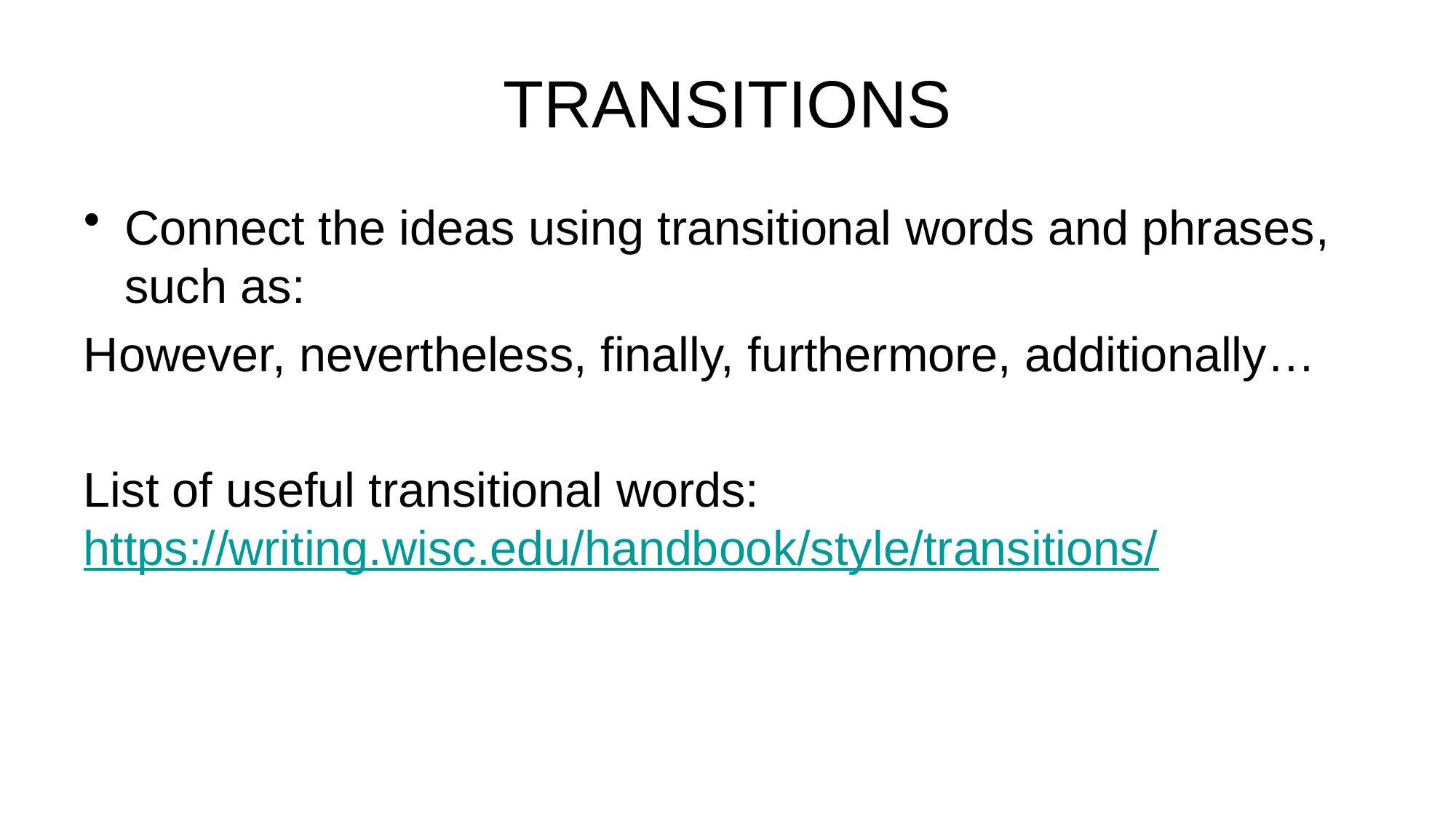

# TRANSITIONS
Connect the ideas using transitional words and phrases, such as:
However, nevertheless, finally, furthermore, additionally…

List of useful transitional words: https://writing.wisc.edu/handbook/style/transitions/